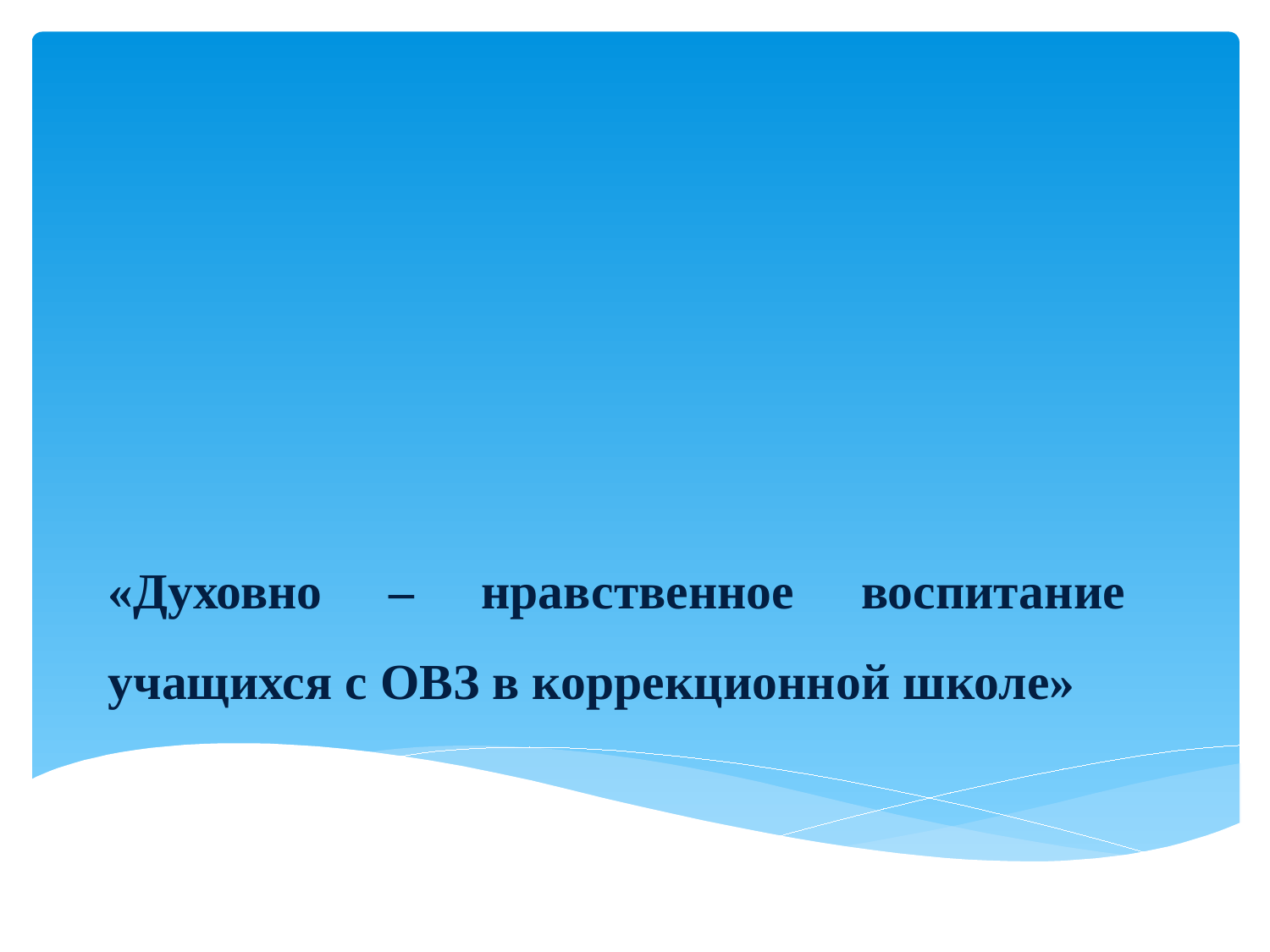

# «Духовно – нравственное воспитание учащихся с ОВЗ в коррекционной школе»